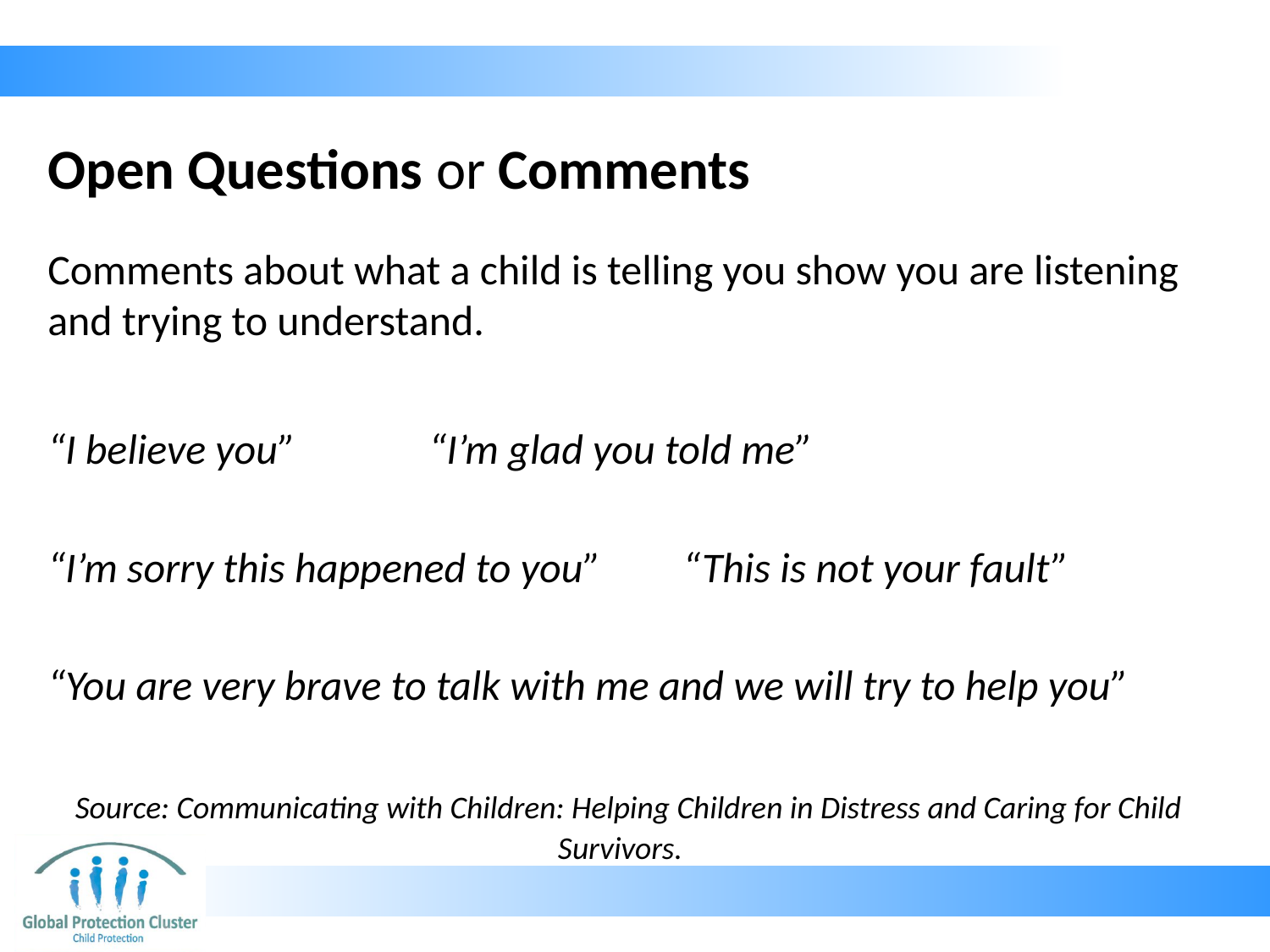

# Open Questions or Comments
Comments about what a child is telling you show you are listening and trying to understand.

“I believe you” 	“I’m glad you told me”

“I’m sorry this happened to you”	“This is not your fault”

“You are very brave to talk with me and we will try to help you”

 Source: Communicating with Children: Helping Children in Distress and Caring for Child Survivors.